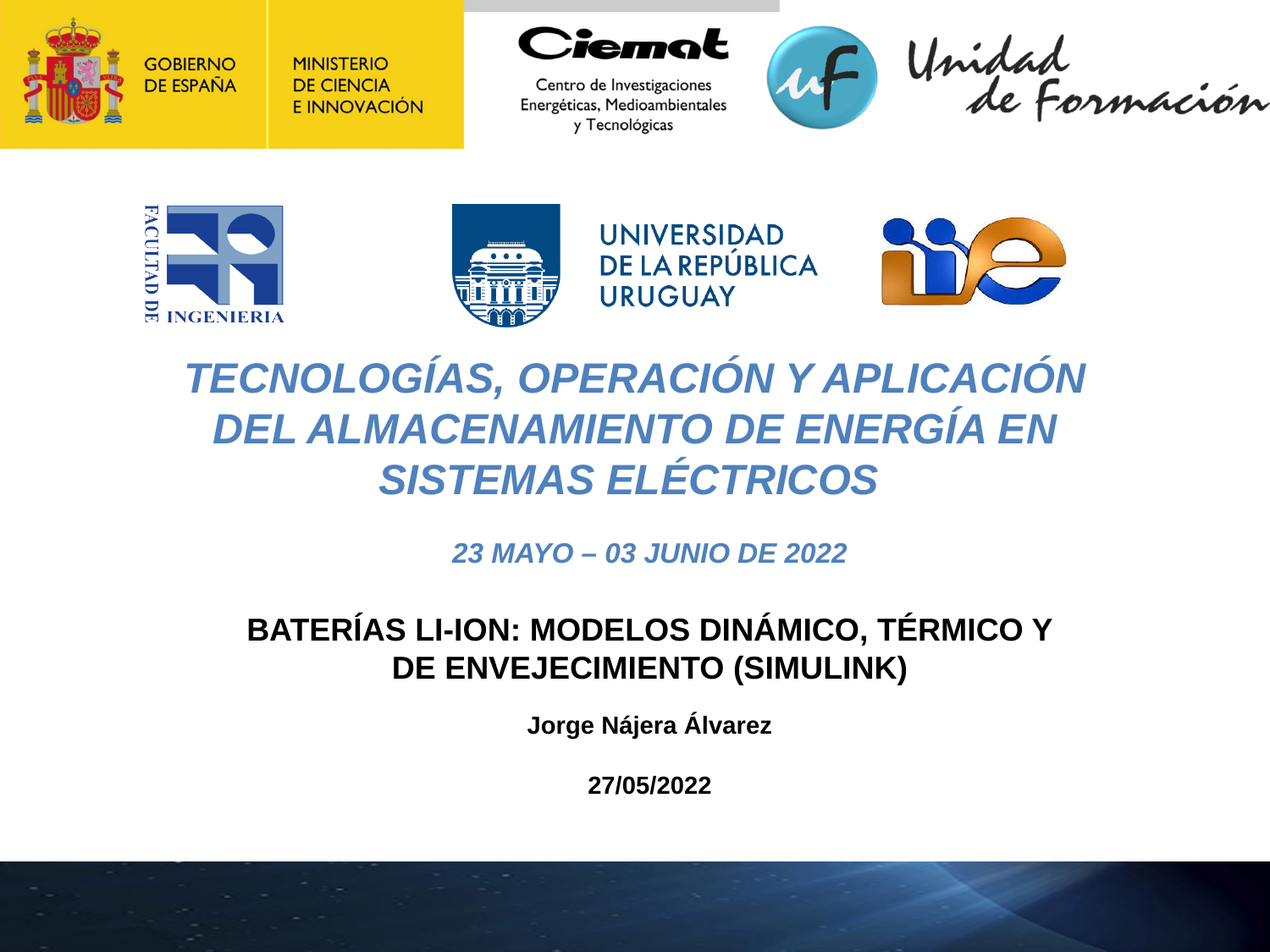

BATERÍAS LI-ION: MODELOS DINÁMICO, TÉRMICO Y DE ENVEJECIMIENTO (SIMULINK)
Jorge Nájera Álvarez
27/05/2022